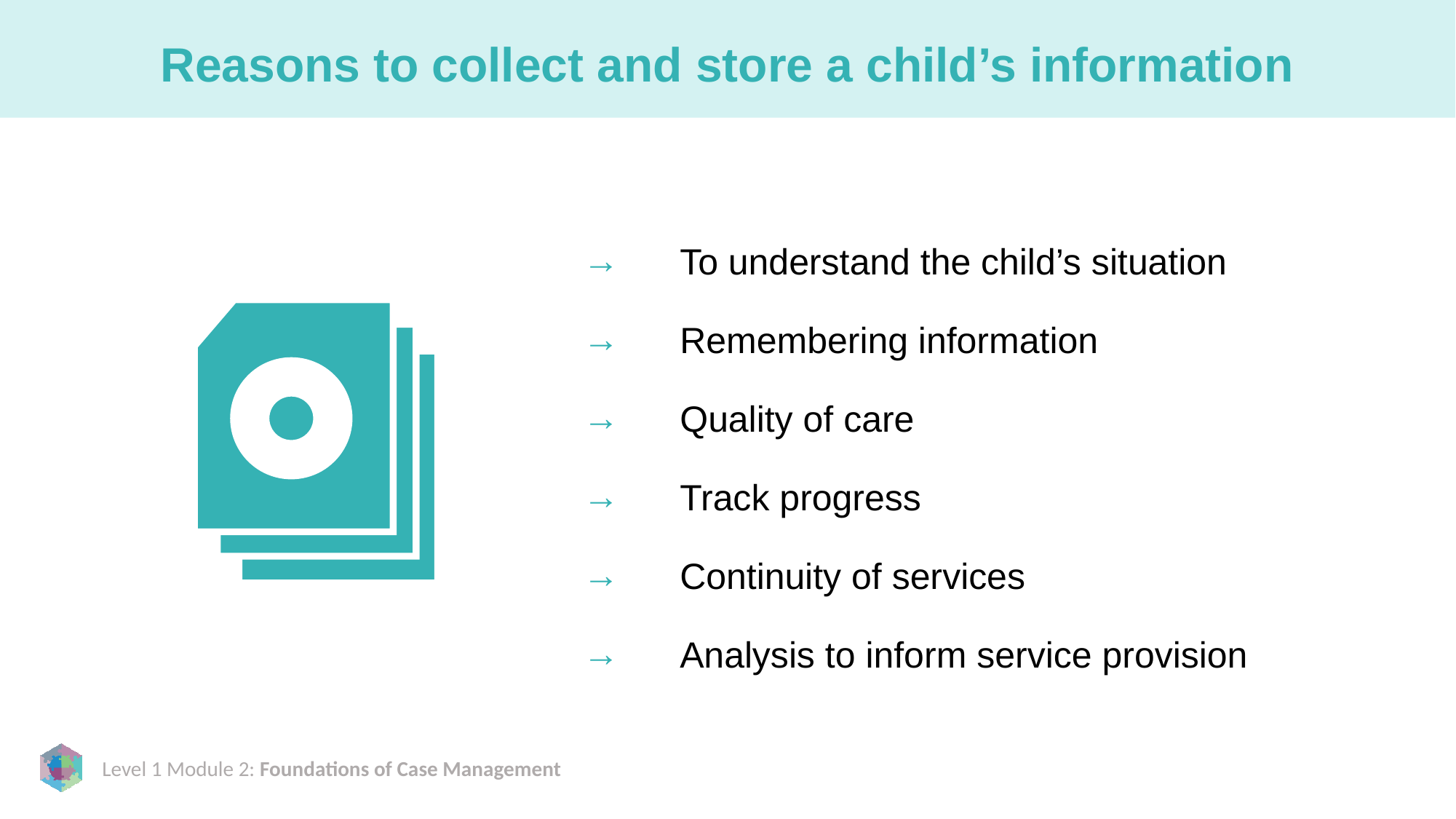

# Reasons to collect and store a child’s information
To understand the child’s situation

Remembering information

Quality of care

Track progress

Continuity of services

Analysis to inform service provision